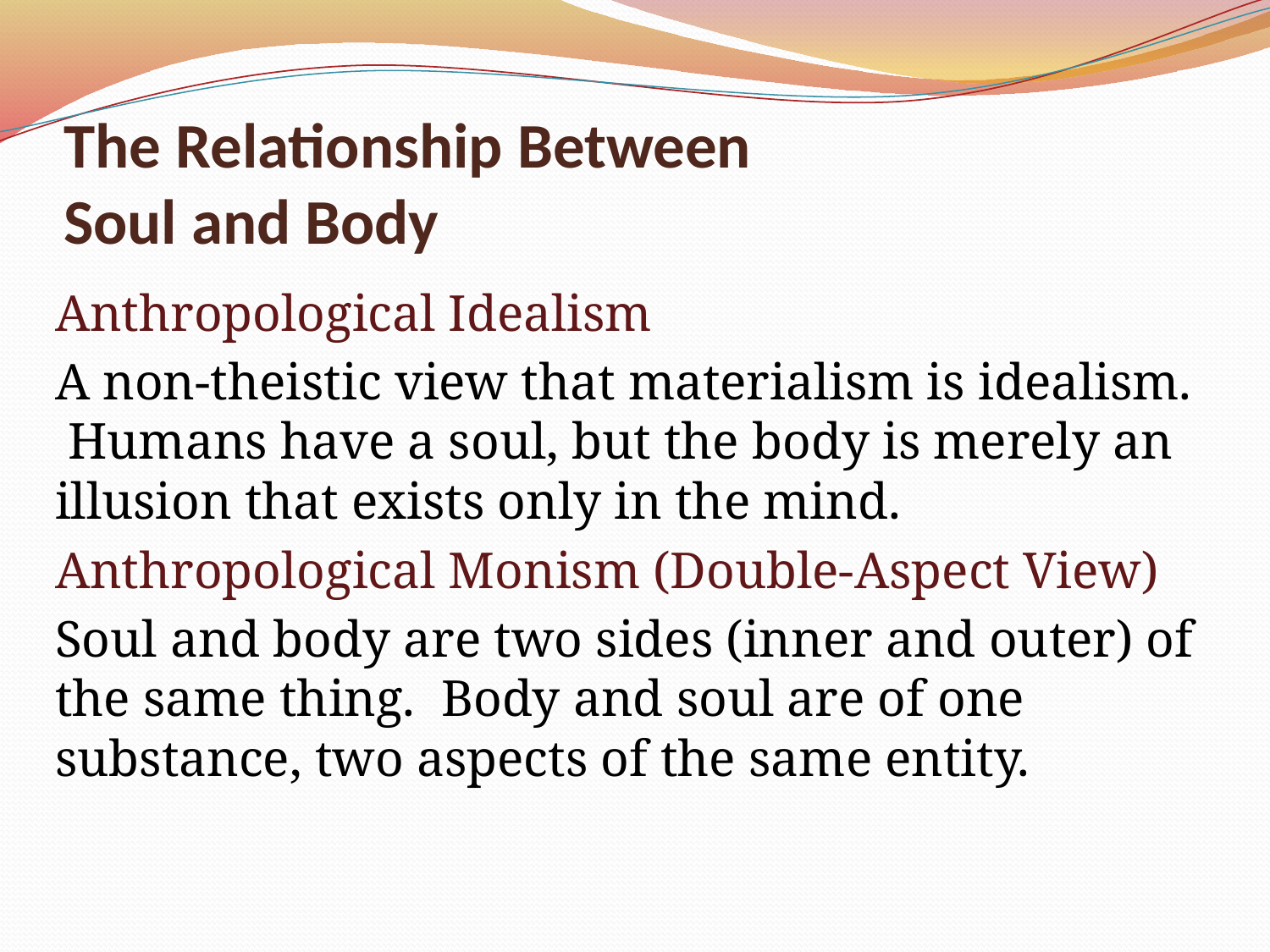

# The Relationship Between Soul and Body
Anthropological Idealism
A non-theistic view that materialism is idealism.  Humans have a soul, but the body is merely an illusion that exists only in the mind.
Anthropological Monism (Double-Aspect View)
Soul and body are two sides (inner and outer) of the same thing.  Body and soul are of one substance, two aspects of the same entity.